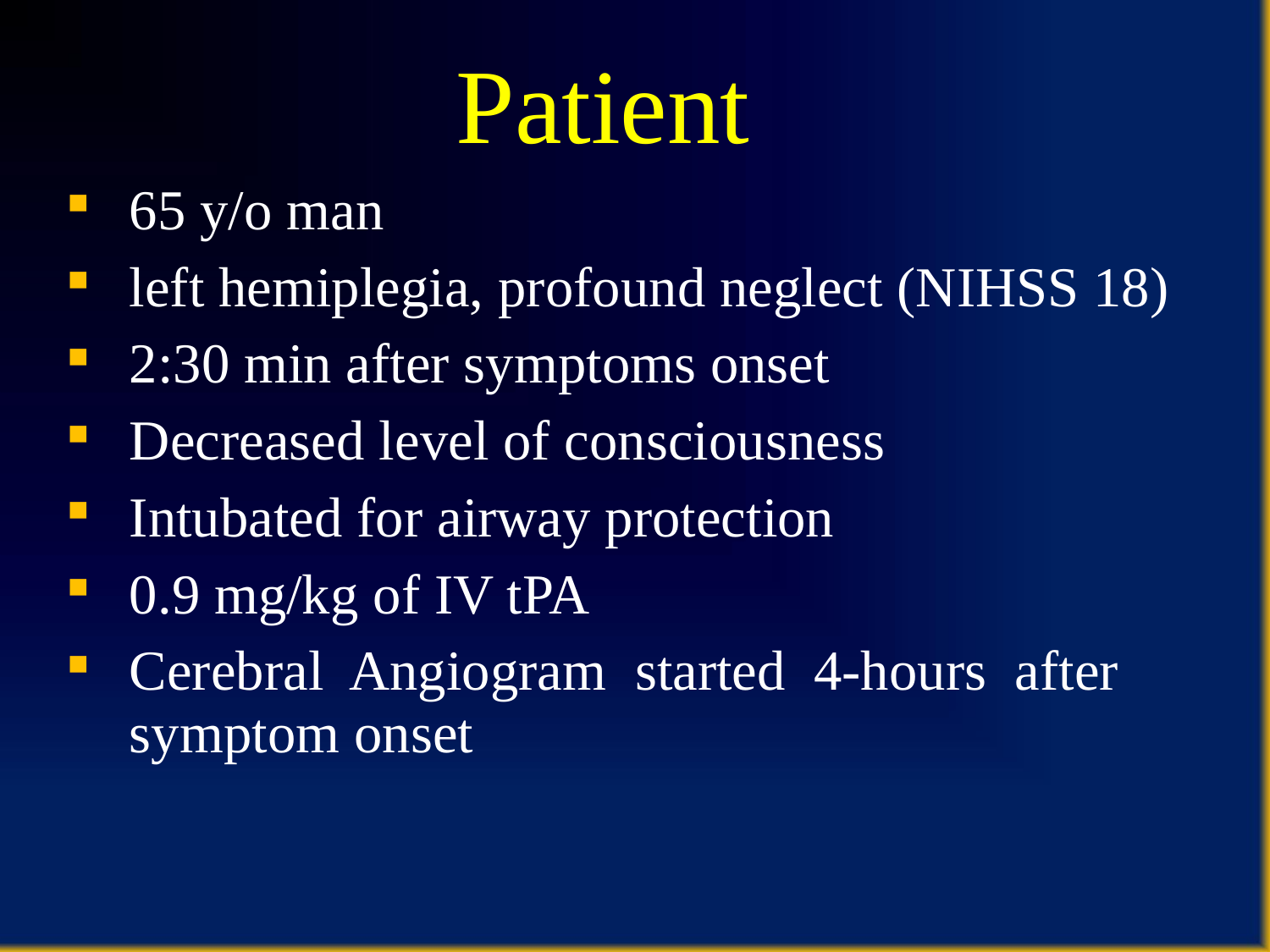

Patient
65 y/o man
left hemiplegia, profound neglect (NIHSS 18)
2:30 min after symptoms onset
Decreased level of consciousness
Intubated for airway protection
0.9 mg/kg of IV tPA
Cerebral  Angiogram  started  4-hours  after symptom onset